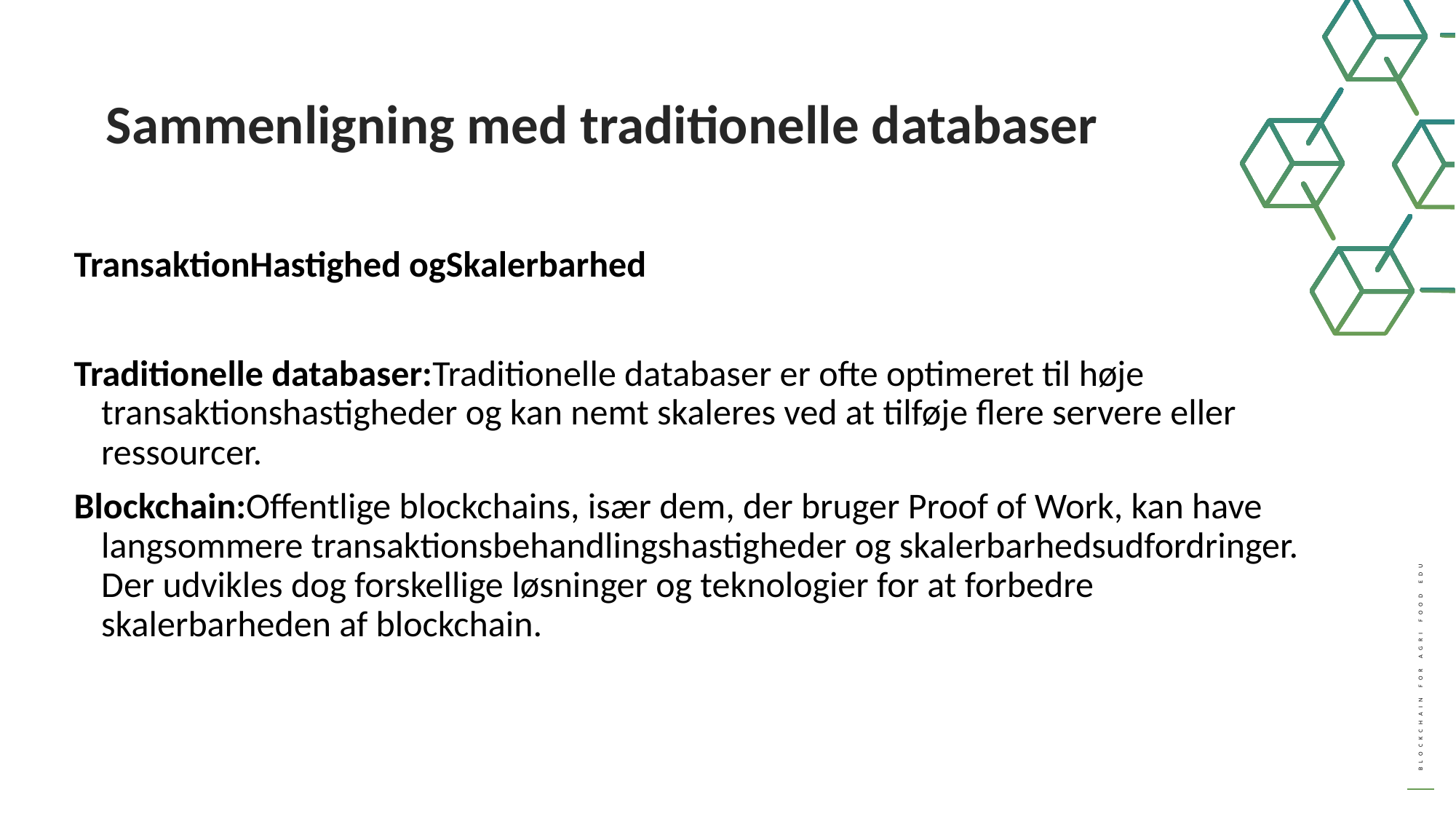

Sammenligning med traditionelle databaser
TransaktionHastighed ogSkalerbarhed

Traditionelle databaser:Traditionelle databaser er ofte optimeret til høje transaktionshastigheder og kan nemt skaleres ved at tilføje flere servere eller ressourcer.
Blockchain:Offentlige blockchains, især dem, der bruger Proof of Work, kan have langsommere transaktionsbehandlingshastigheder og skalerbarhedsudfordringer. Der udvikles dog forskellige løsninger og teknologier for at forbedre skalerbarheden af ​​blockchain.